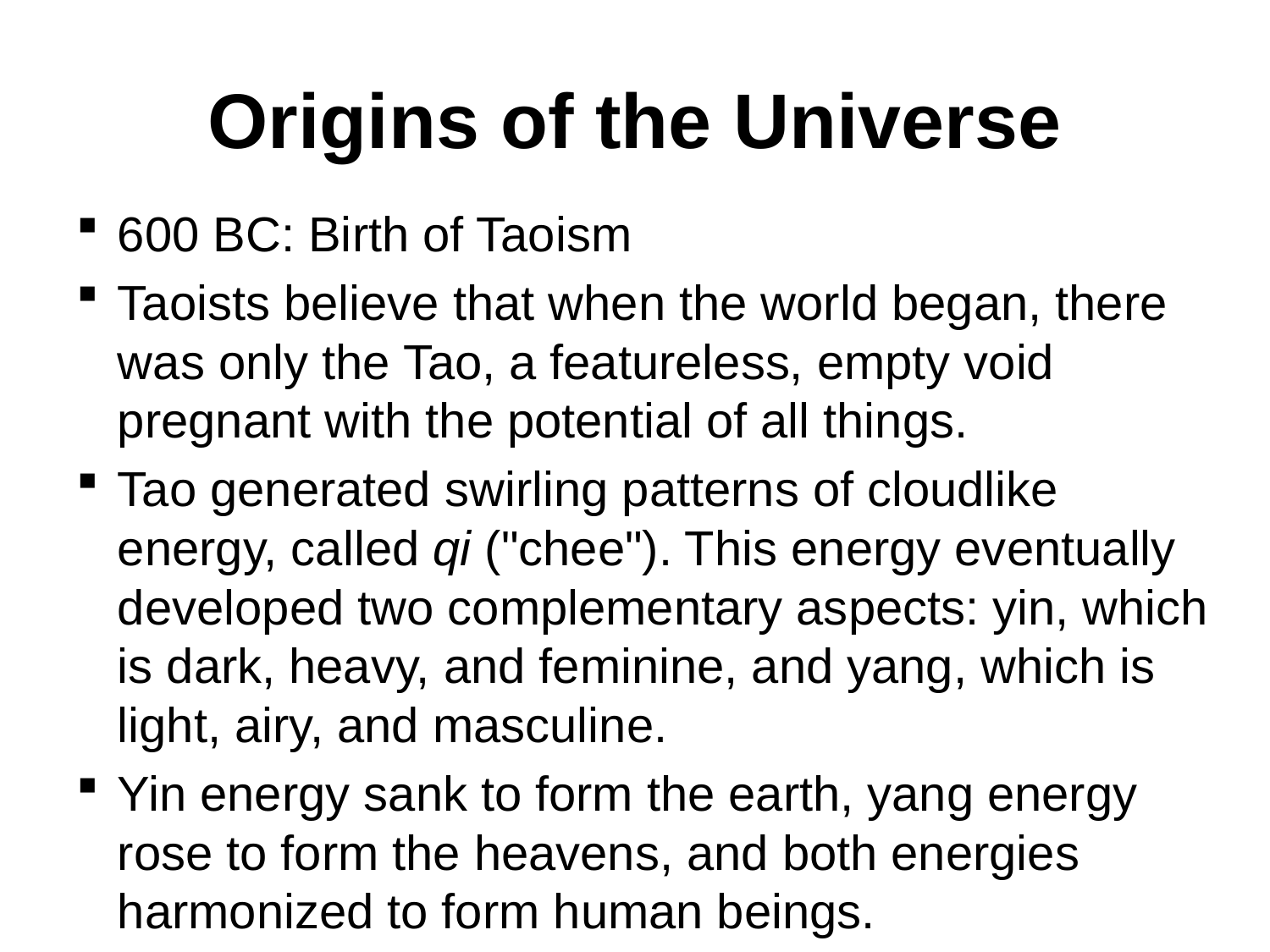

# Origins of the Universe
600 BC: Birth of Taoism
Taoists believe that when the world began, there was only the Tao, a featureless, empty void pregnant with the potential of all things.
Tao generated swirling patterns of cloudlike energy, called qi ("chee"). This energy eventually developed two complementary aspects: yin, which is dark, heavy, and feminine, and yang, which is light, airy, and masculine.
Yin energy sank to form the earth, yang energy rose to form the heavens, and both energies harmonized to form human beings.